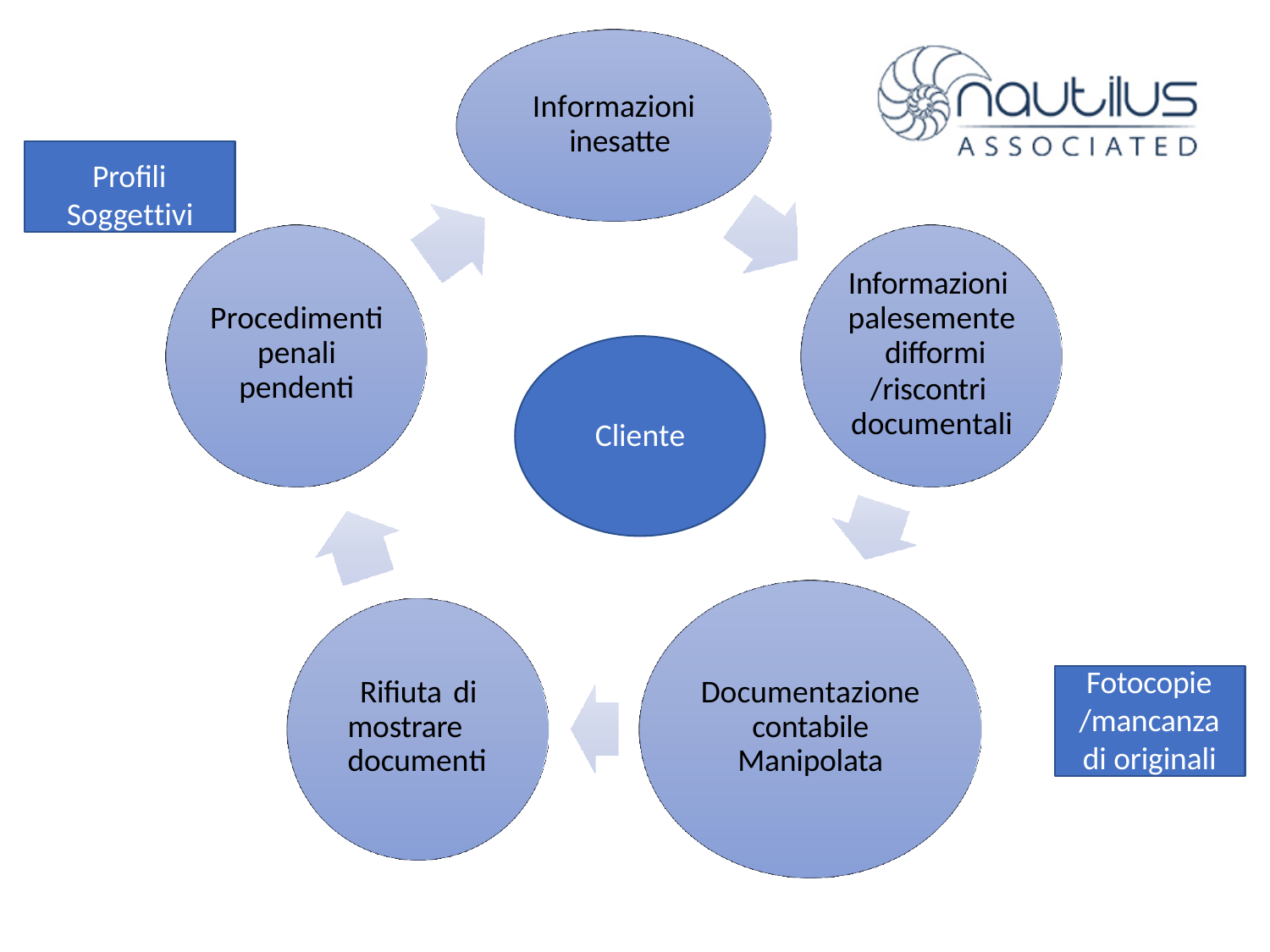

# Informazioni  inesatte
Profili  Soggettivi

Informazioni  palesemente  difformi
/riscontri  documentali
Procedimenti  penali  pendenti

Cliente

Fotocopie
/mancanza
di originali
Rifiuta di  mostrare  documenti
Documentazione  contabile  Manipolata